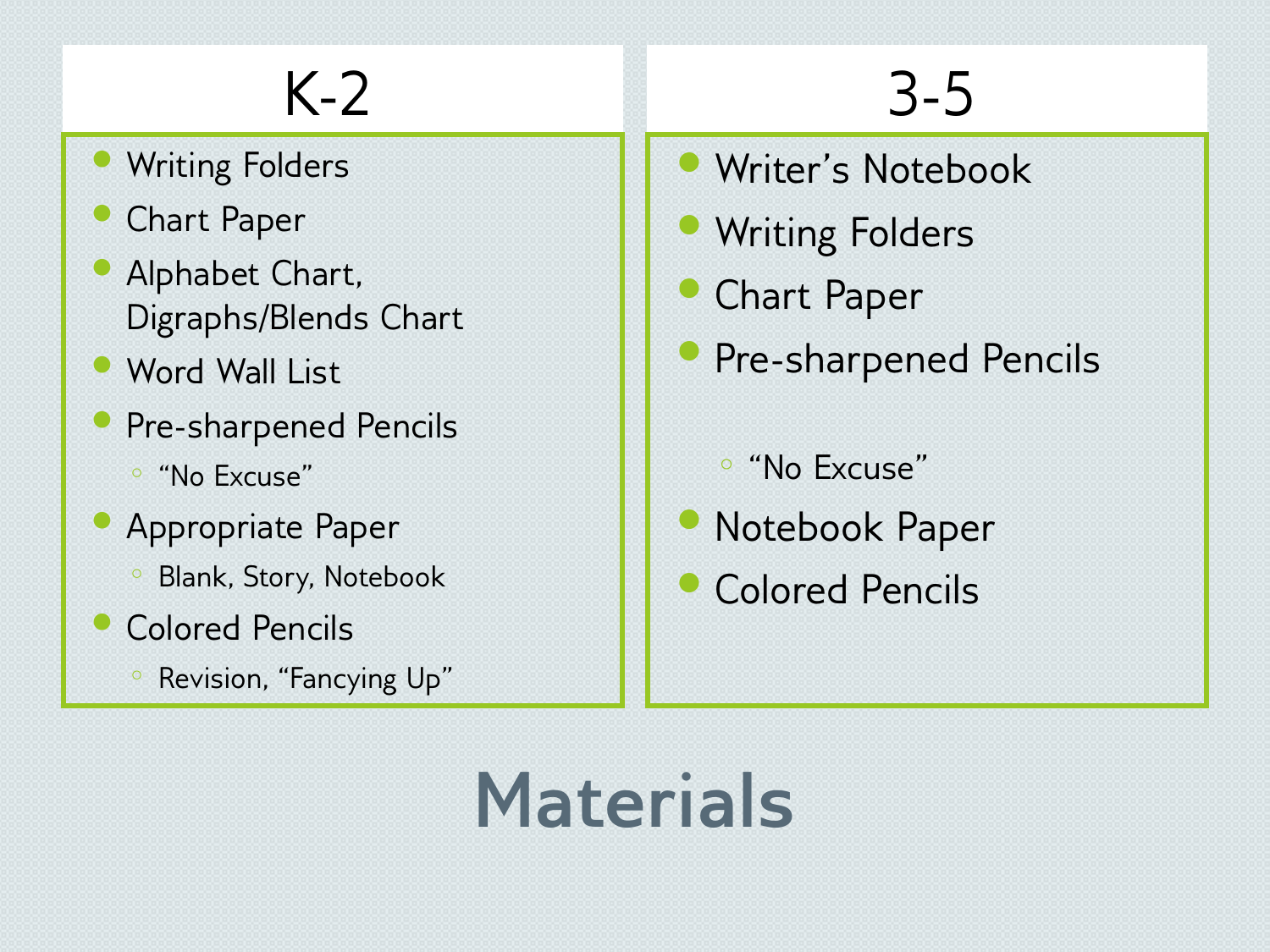

K-2
3-5
Writing Folders
Chart Paper
Alphabet Chart, Digraphs/Blends Chart
Word Wall List
Pre-sharpened Pencils
“No Excuse”
Appropriate Paper
Blank, Story, Notebook
Colored Pencils
Revision, “Fancying Up”

Writer’s Notebook
Writing Folders
Chart Paper
Pre-sharpened Pencils
“No Excuse”
Notebook Paper
Colored Pencils
# Materials